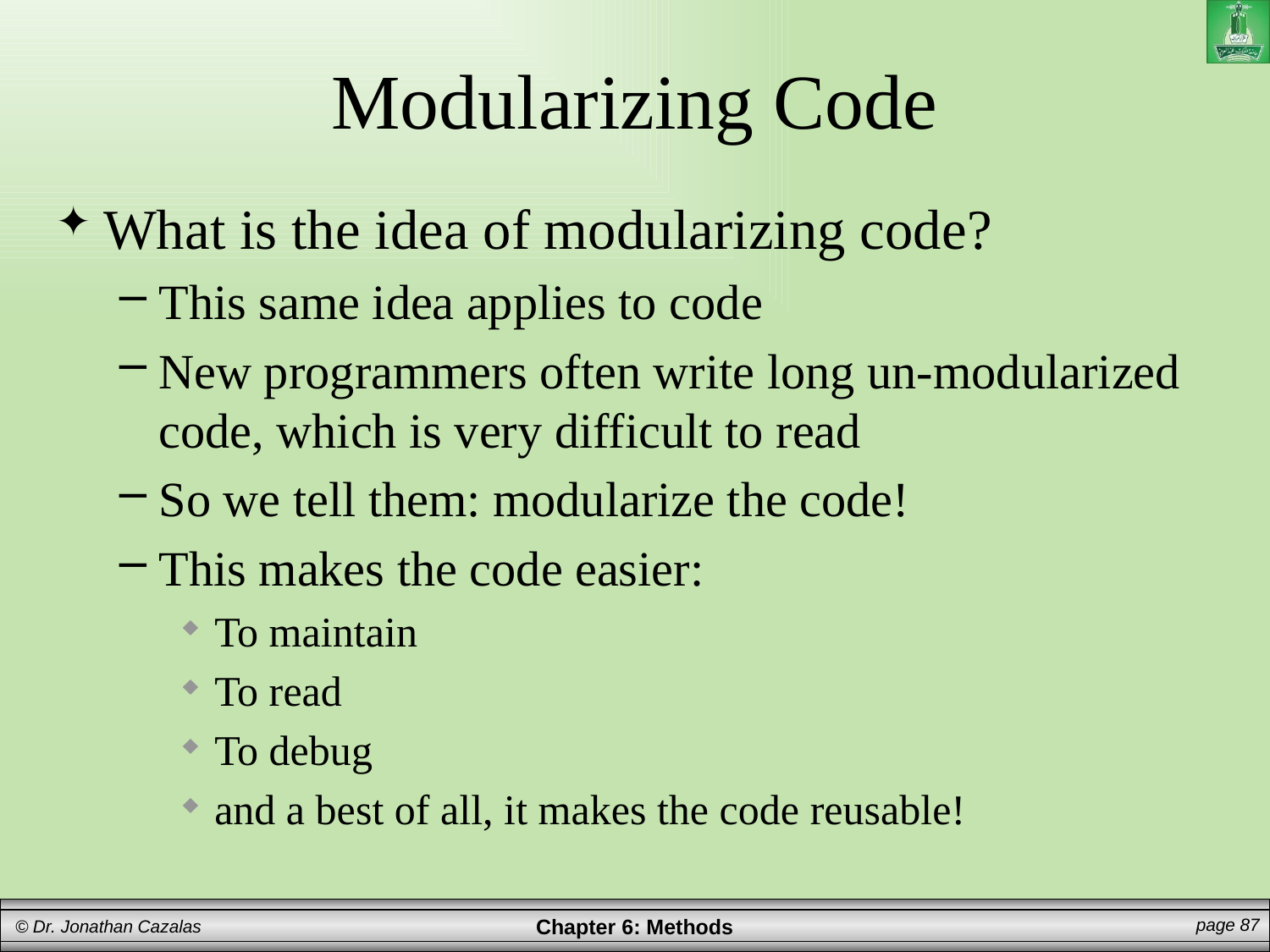

# Modularizing Code
What is the idea of modularizing code?
This same idea applies to code
New programmers often write long un-modularized code, which is very difficult to read
So we tell them: modularize the code!
This makes the code easier:
To maintain
To read
To debug
and a best of all, it makes the code reusable!